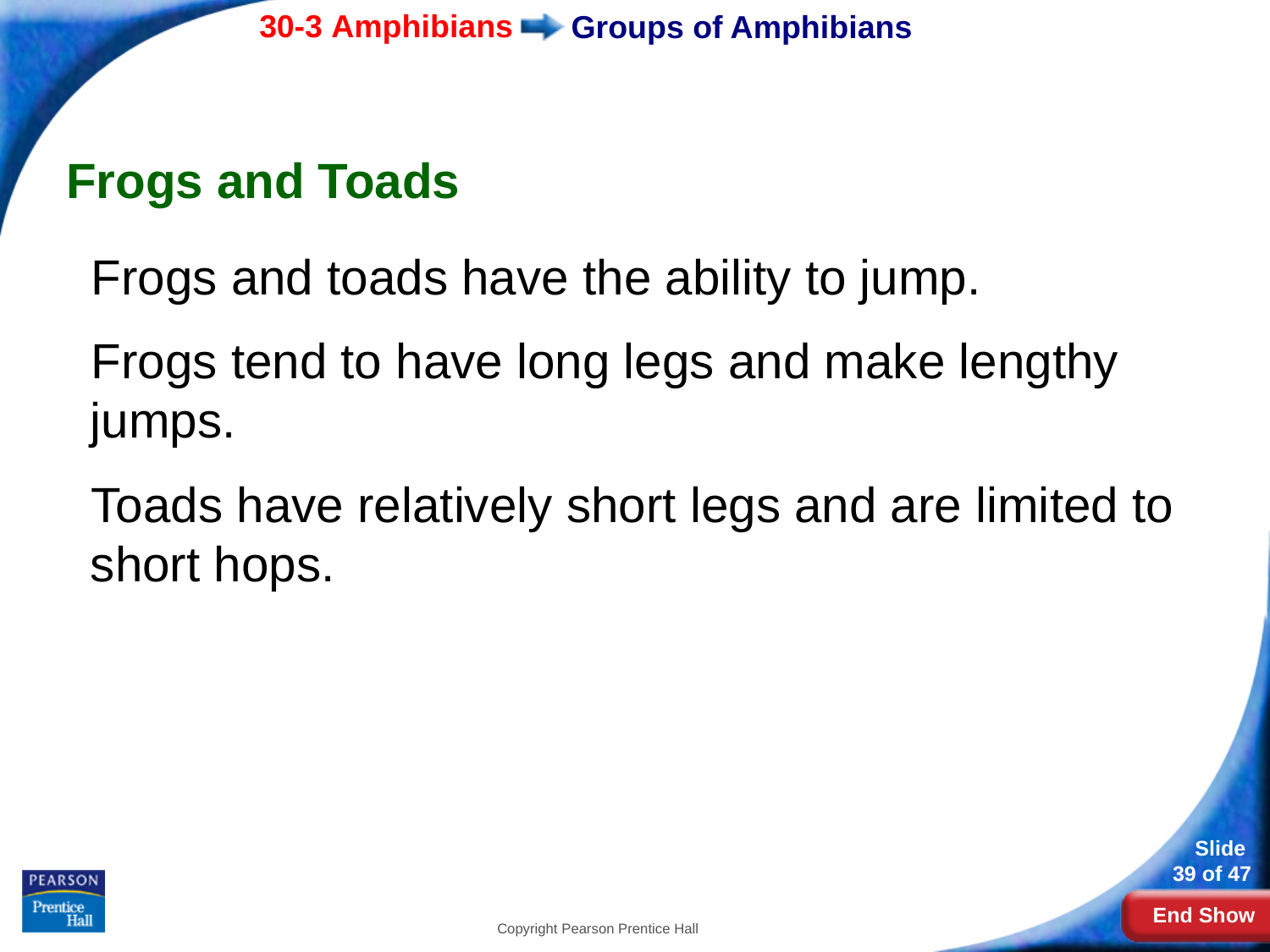

# Groups of Amphibians
Frogs and Toads
Frogs and toads have the ability to jump.
Frogs tend to have long legs and make lengthy jumps.
Toads have relatively short legs and are limited to short hops.
Copyright Pearson Prentice Hall